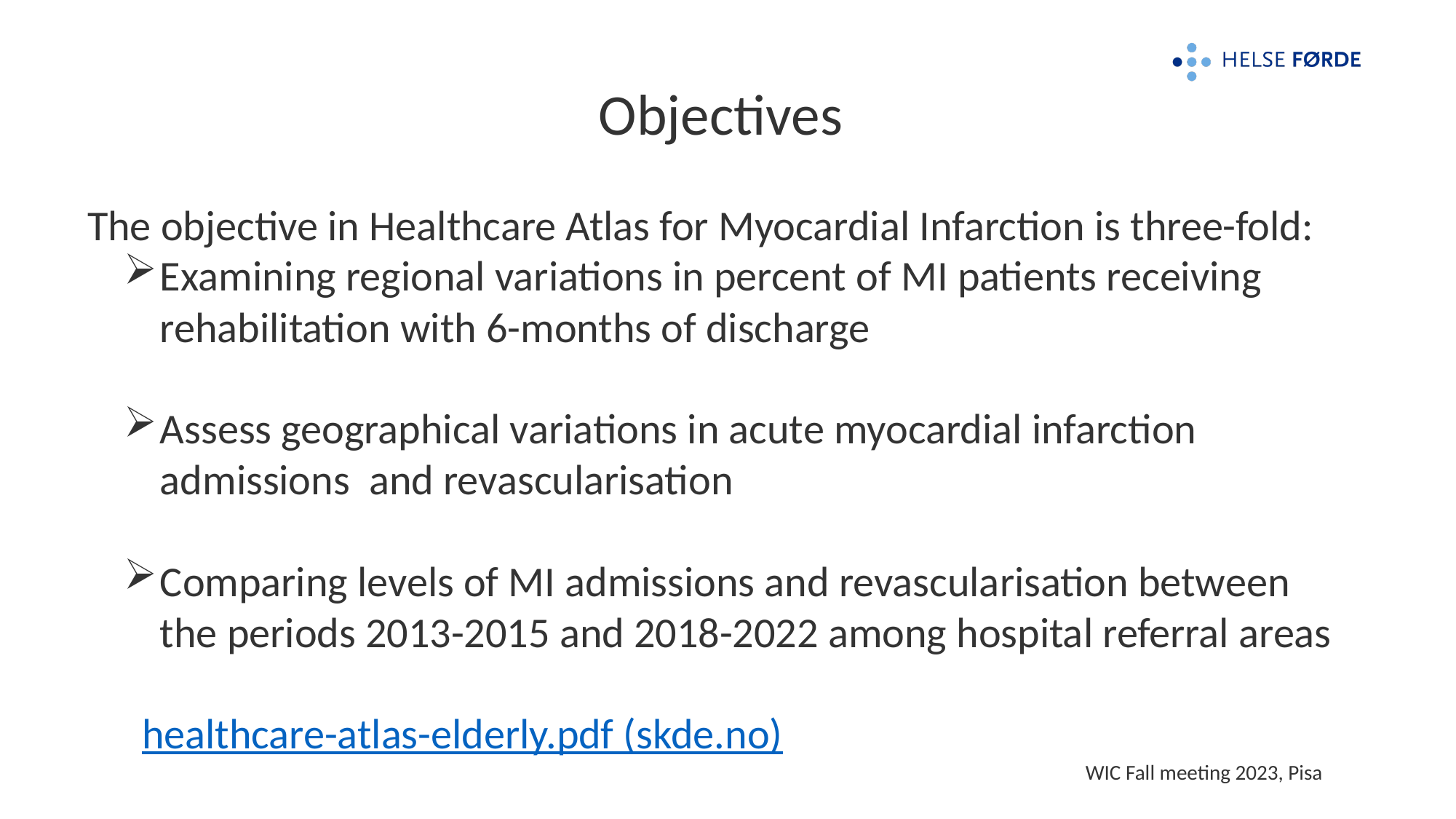

# Objectives
14.09.2023
The objective in Healthcare Atlas for Myocardial Infarction is three-fold:
Examining regional variations in percent of MI patients receiving rehabilitation with 6-months of discharge

Assess geographical variations in acute myocardial infarction admissions  and revascularisation

Comparing levels of MI admissions and revascularisation between the periods 2013-2015 and 2018-2022 among hospital referral areas

healthcare-atlas-elderly.pdf (skde.no)

WIC Fall meeting 2023, Pisa